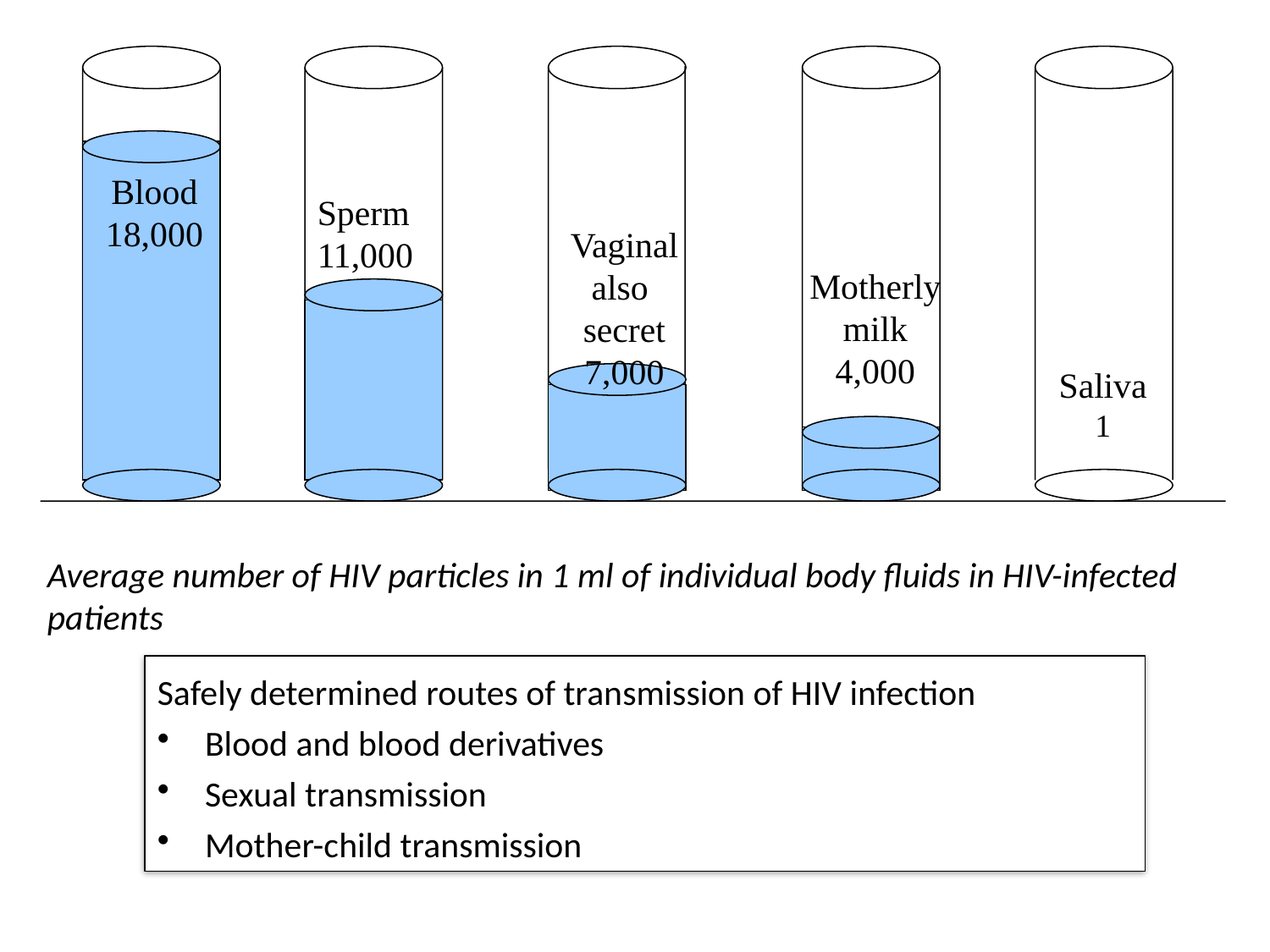

Blood
18,000
Sperm
11,000

Vaginal also
secret
7,000
Motherly
milk
4,000

Saliva
1

Average number of HIV particles in 1 ml of individual body fluids in HIV-infected patients
Safely determined routes of transmission of HIV infection
Blood and blood derivatives
Sexual transmission
Mother-child transmission